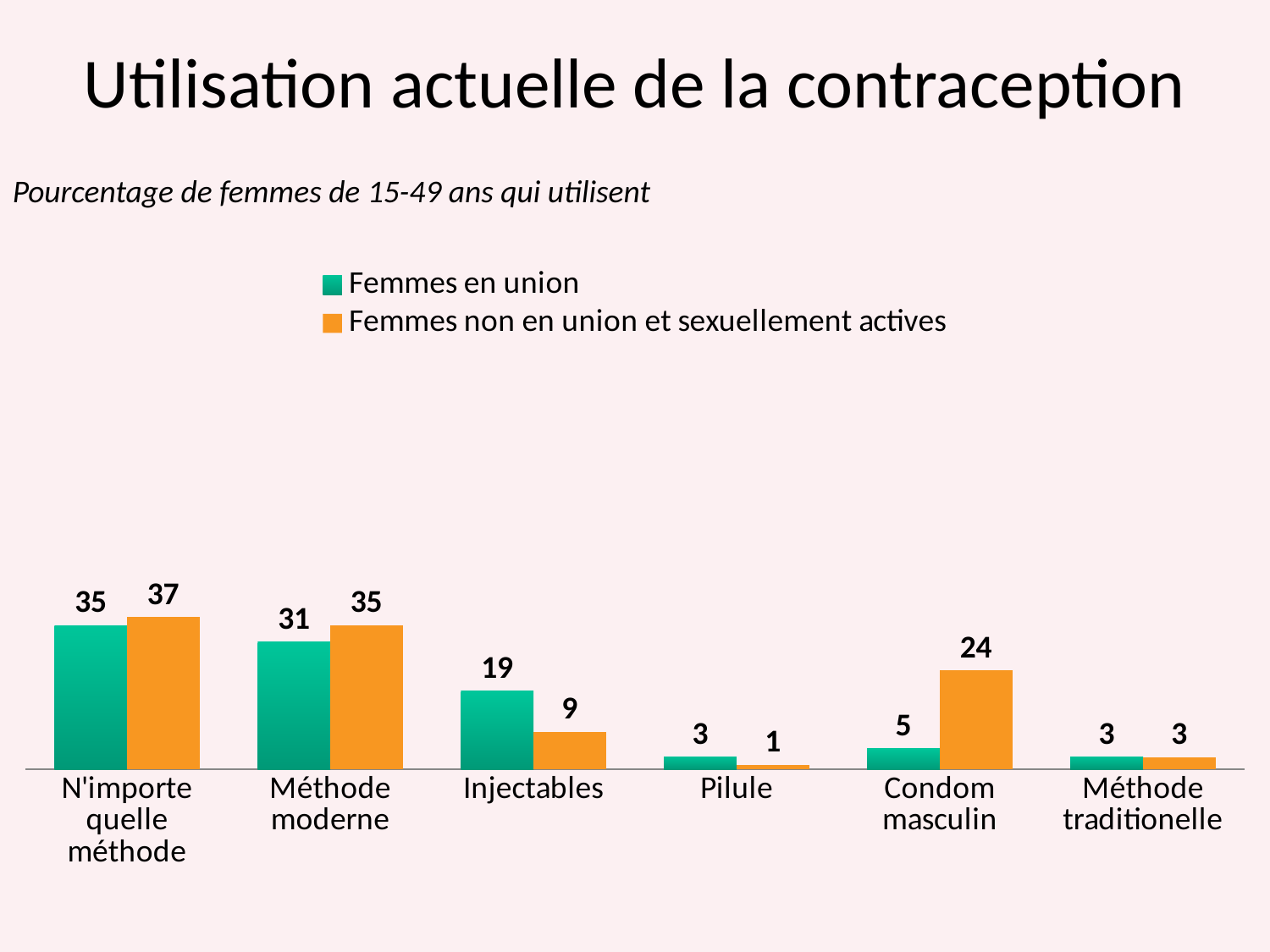

# Utilisation actuelle de la contraception
Pourcentage de femmes de 15-49 ans qui utilisent

### Chart

| Category | Femmes en union | Femmes non en union et sexuellement actives |
|---|---|---|
| N'importe quelle méthode | 35.0 | 37.0 |
| Méthode moderne | 31.0 | 35.0 |
| Injectables | 19.0 | 9.0 |
| Pilule | 3.0 | 1.0 |
| Condom masculin | 5.0 | 24.0 |
| Méthode traditionelle | 3.0 | 3.0 |